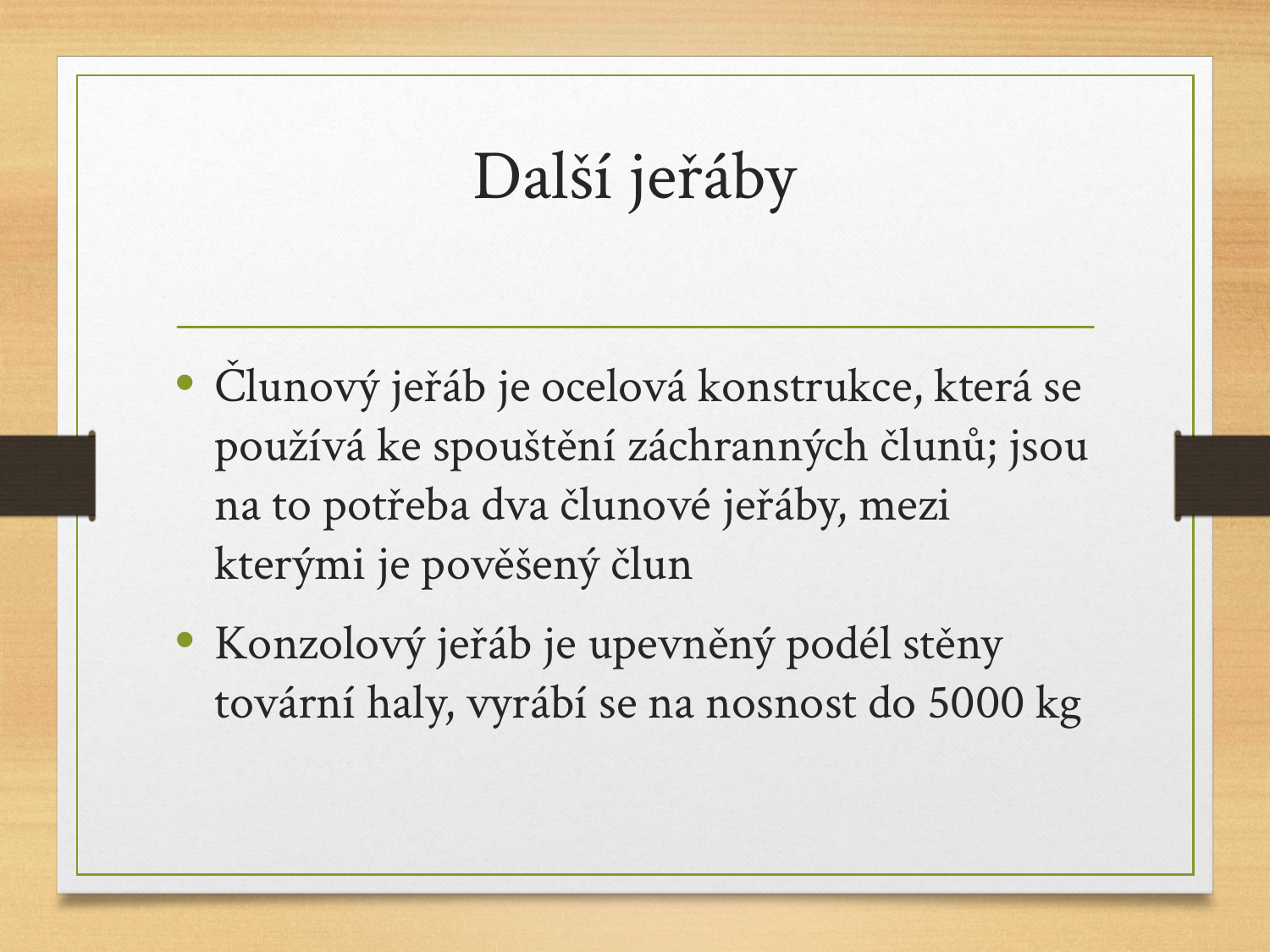

# Další jeřáby
Člunový jeřáb je ocelová konstrukce, která se používá ke spouštění záchranných člunů; jsou na to potřeba dva člunové jeřáby, mezi kterými je pověšený člun
Konzolový jeřáb je upevněný podél stěny tovární haly, vyrábí se na nosnost do 5000 kg